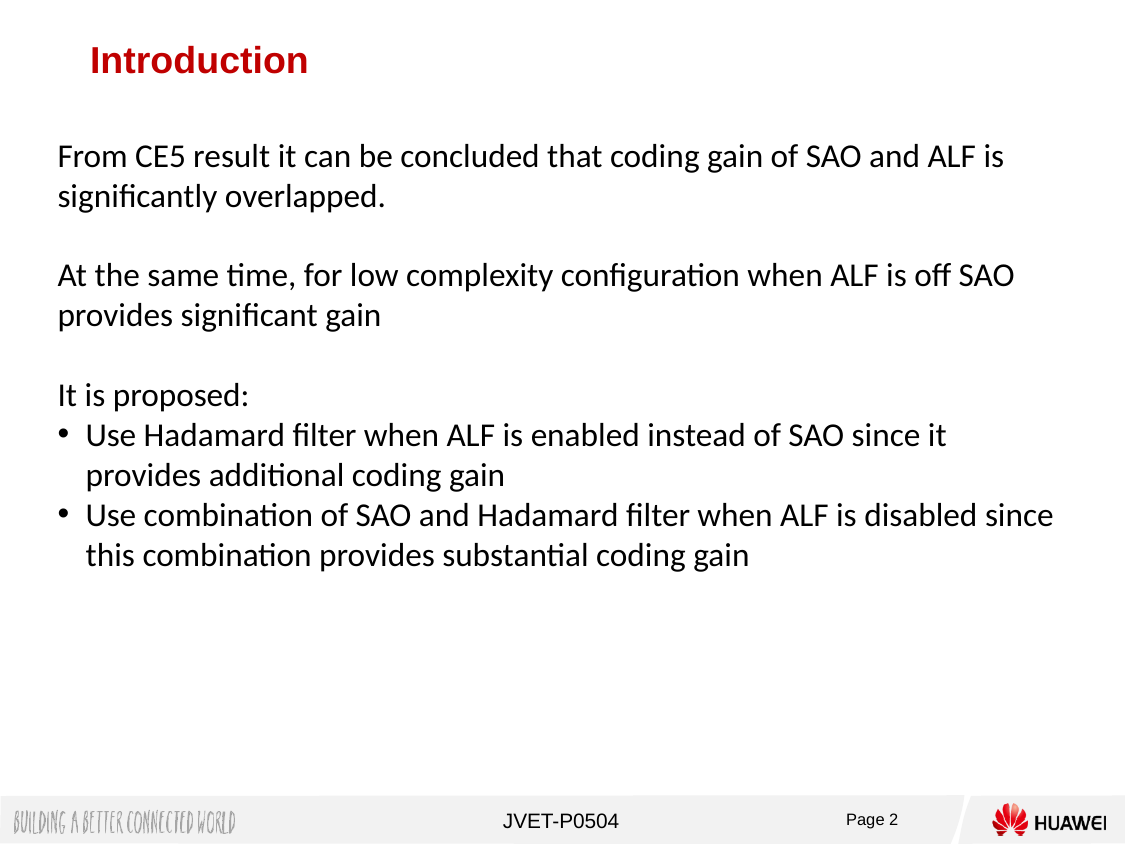

Introduction
From CE5 result it can be concluded that coding gain of SAO and ALF is significantly overlapped.

At the same time, for low complexity configuration when ALF is off SAO provides significant gain

It is proposed:
Use Hadamard filter when ALF is enabled instead of SAO since it provides additional coding gain
Use combination of SAO and Hadamard filter when ALF is disabled since this combination provides substantial coding gain